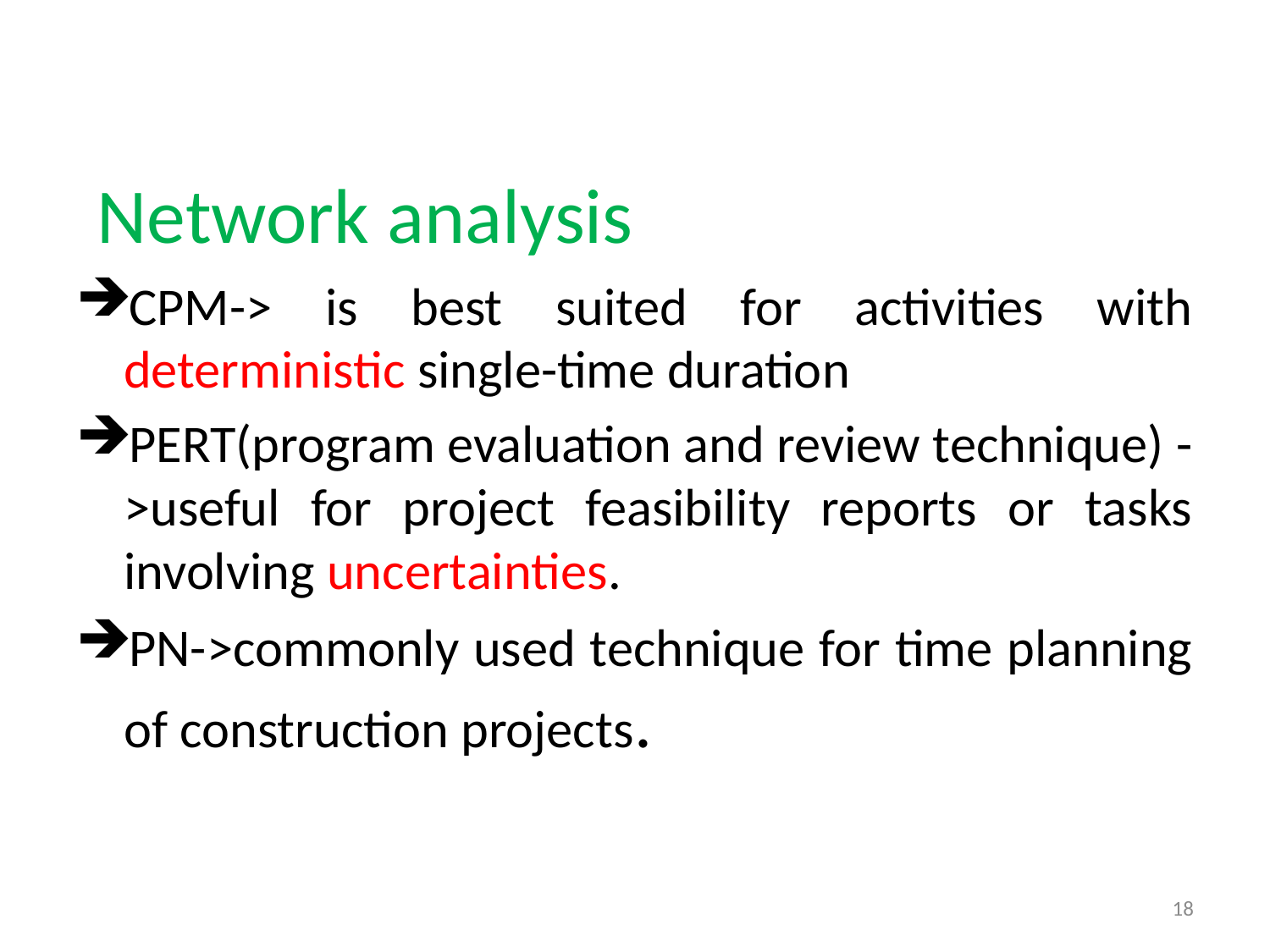

Network analysis
CPM-> is best suited for activities with deterministic single-time duration
PERT(program evaluation and review technique) ->useful for project feasibility reports or tasks involving uncertainties.
PN->commonly used technique for time planning of construction projects.

18